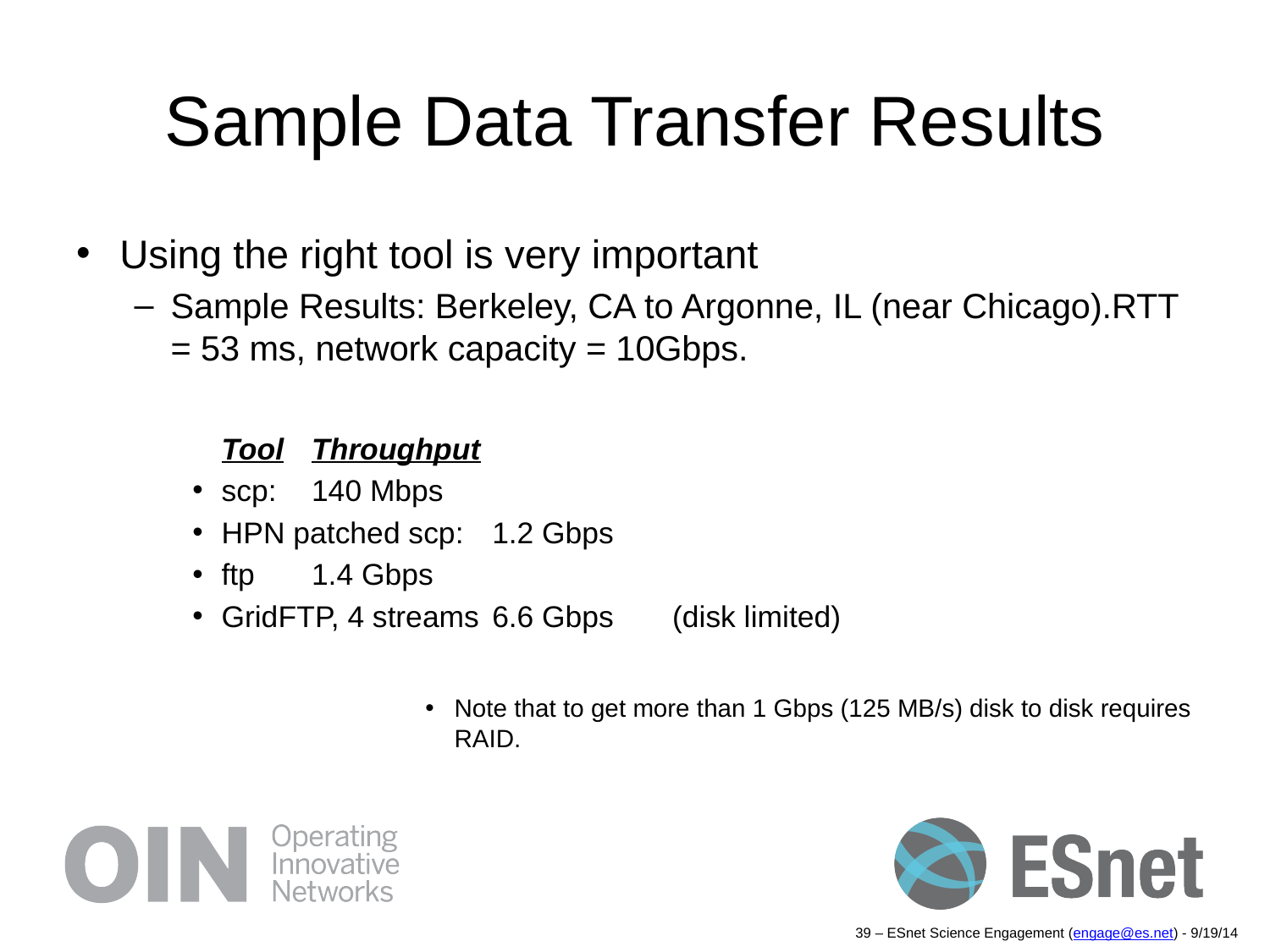

# Sample Data Transfer Results
Using the right tool is very important
Sample Results: Berkeley, CA to Argonne, IL (near Chicago). RTT = 53 ms, network capacity = 10Gbps.

	Tool						Throughput
scp:						140 Mbps
HPN patched scp:			1.2 Gbps
ftp						1.4 Gbps
GridFTP, 4 streams		6.6 Gbps	(disk limited)

Note that to get more than 1 Gbps (125 MB/s) disk to disk requires RAID.

39 – ESnet Science Engagement (engage@es.net) - 9/19/14